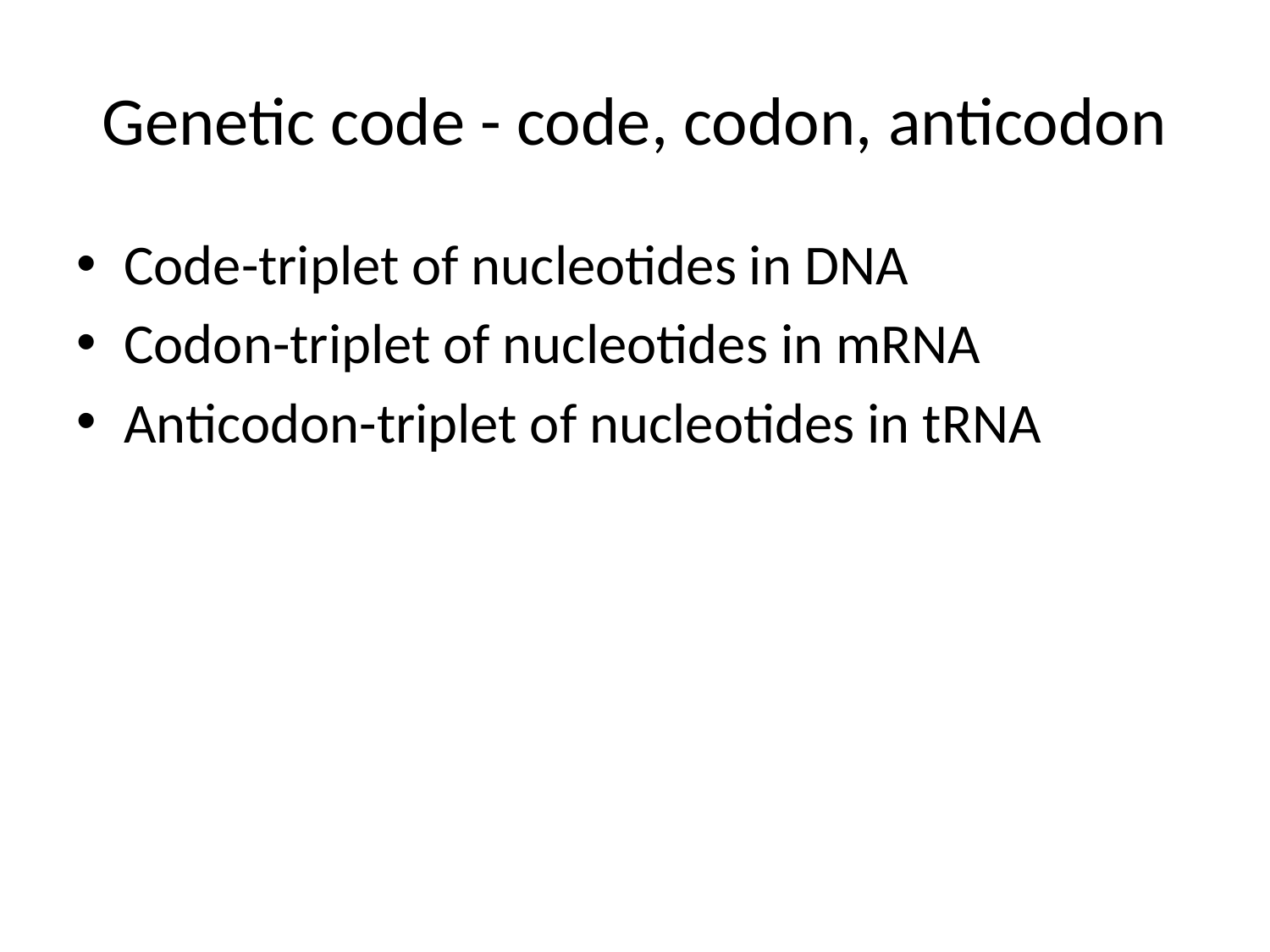

# Genetic code - code, codon, anticodon
Code-triplet of nucleotides in DNA
Codon-triplet of nucleotides in mRNA
Anticodon-triplet of nucleotides in tRNA